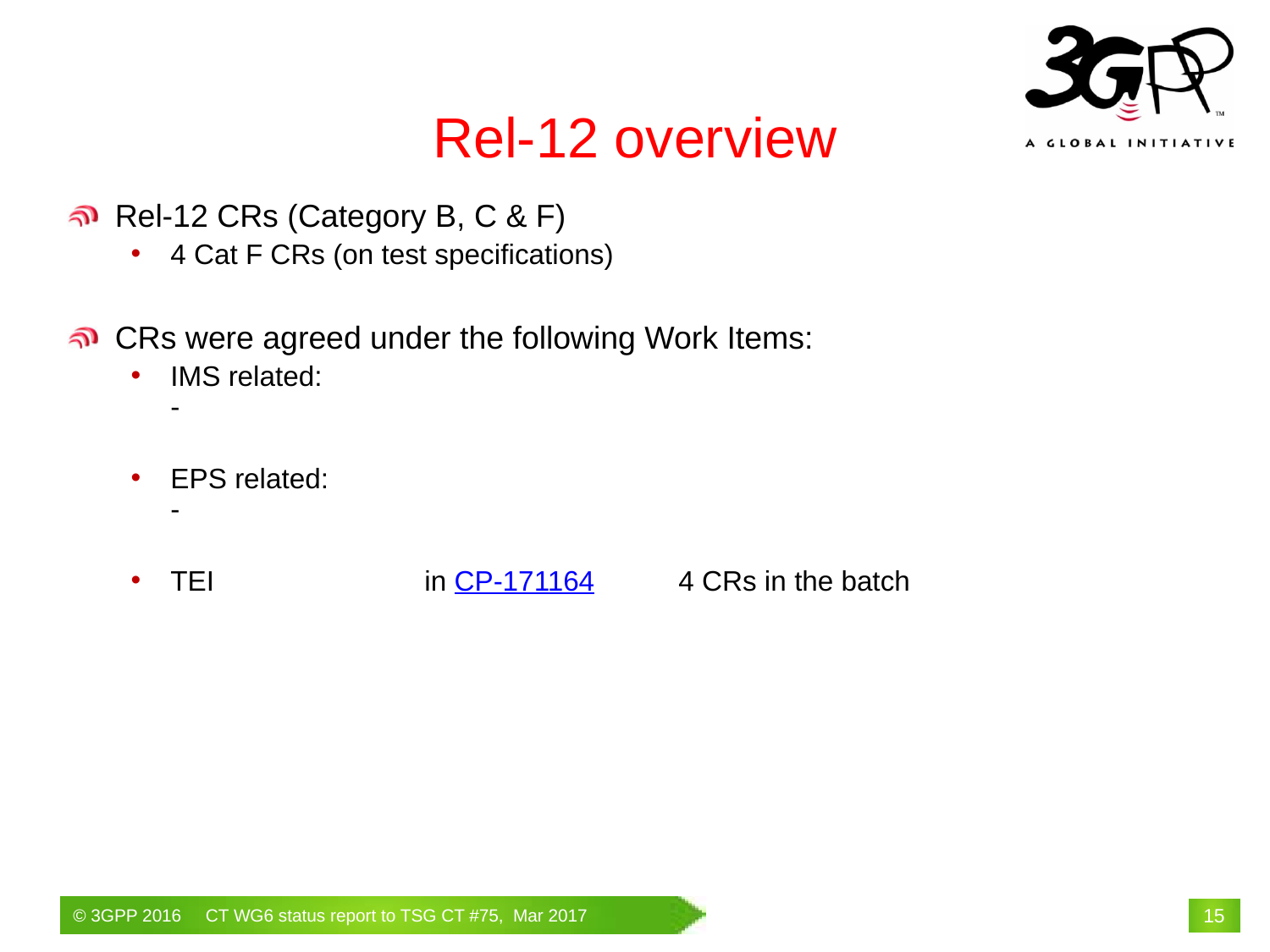

# Rel-12 overview
Rel-12 CRs (Category B, C & F)
4 Cat F CRs (on test specifications)

CRs were agreed under the following Work Items:
IMS related:
-

EPS related:
-

TEI 		in CP-171164	4 CRs in the batch